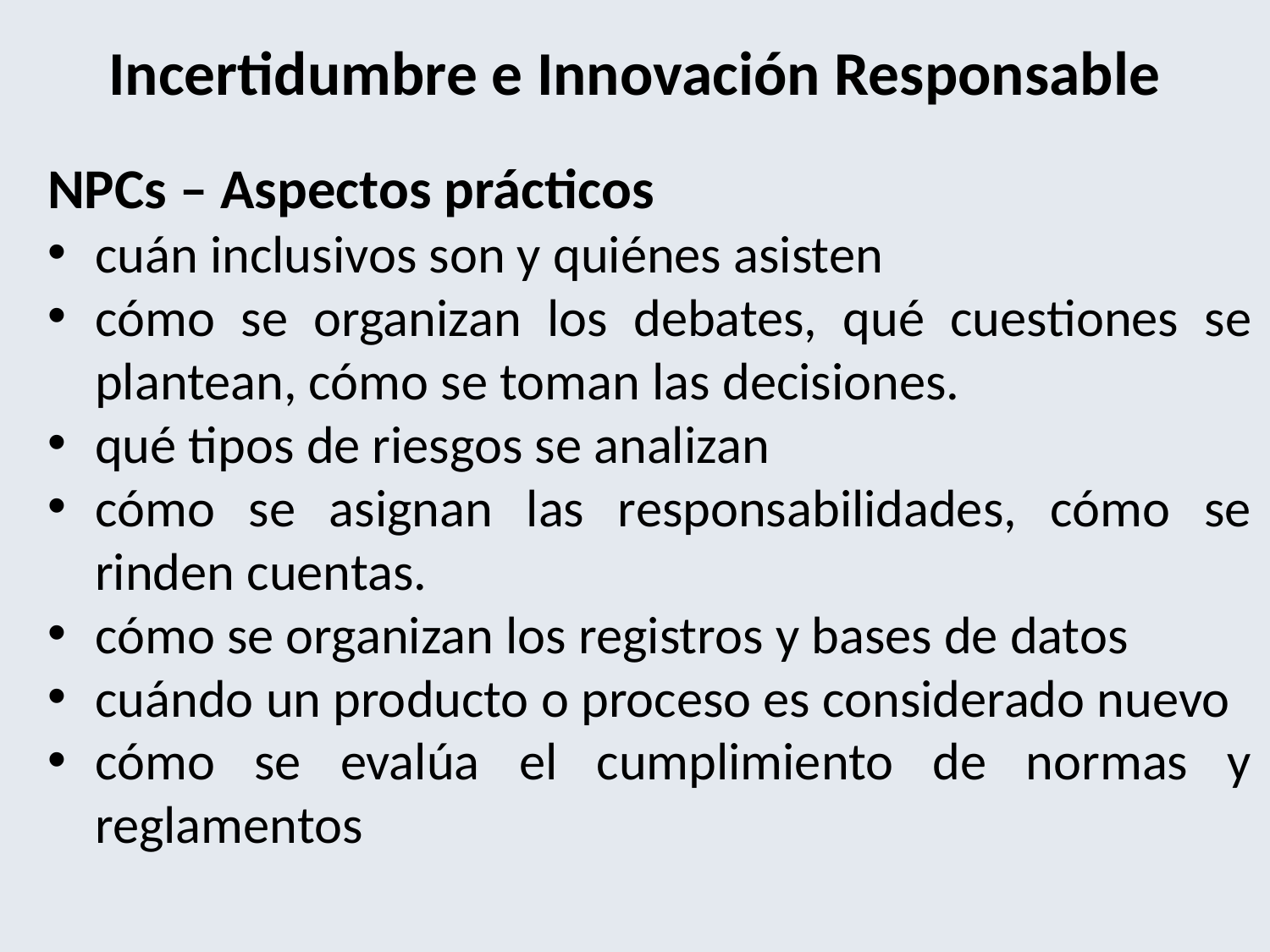

# Incertidumbre e Innovación Responsable
NPCs – Aspectos prácticos
cuán inclusivos son y quiénes asisten
cómo se organizan los debates, qué cuestiones se plantean, cómo se toman las decisiones.
qué tipos de riesgos se analizan
cómo se asignan las responsabilidades, cómo se rinden cuentas.
cómo se organizan los registros y bases de datos
cuándo un producto o proceso es considerado nuevo
cómo se evalúa el cumplimiento de normas y reglamentos